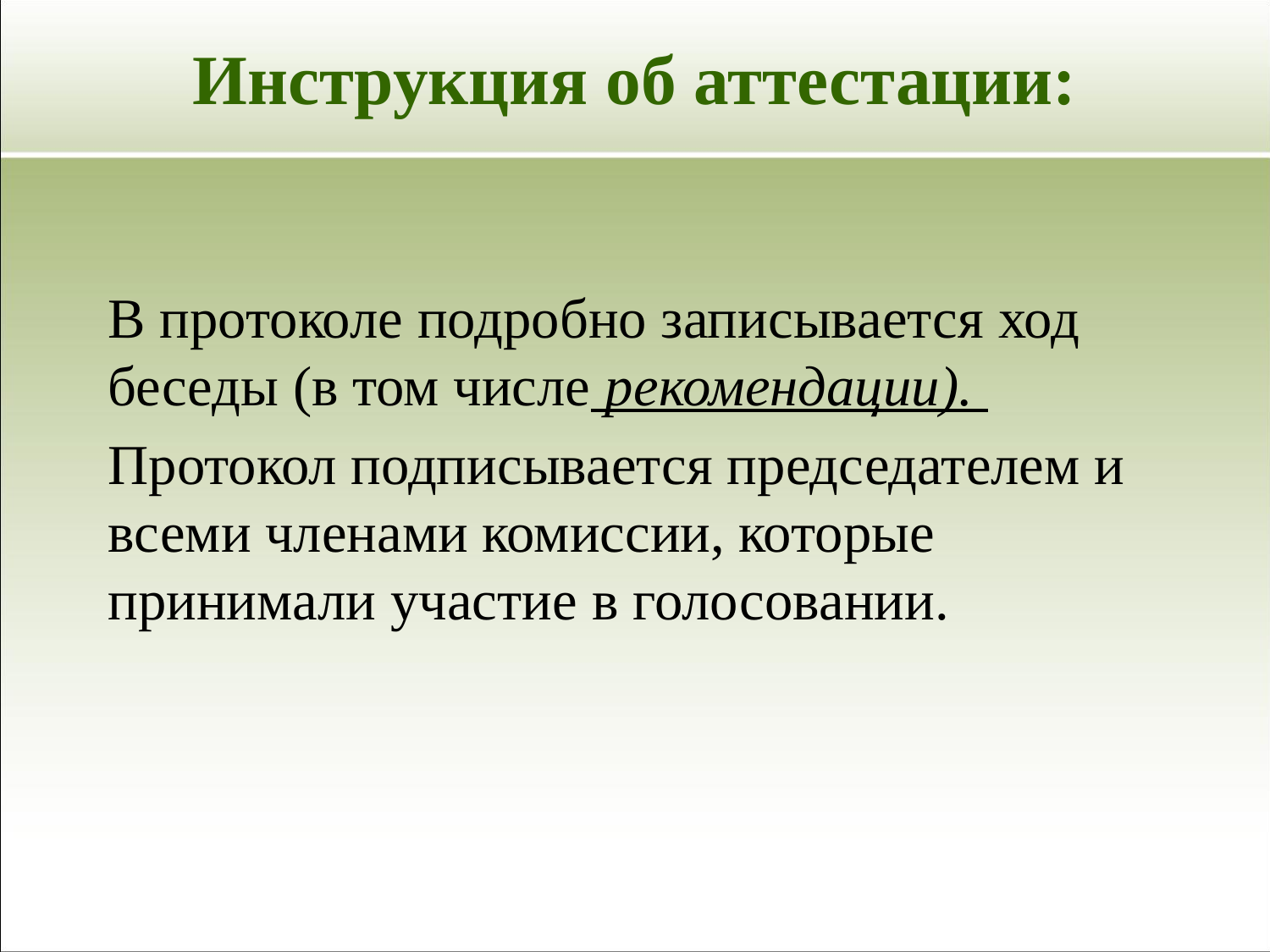

# Инструкция об аттестации:
В протоколе подробно записывается ход беседы (в том числе рекомендации).
Протокол подписывается председателем и всеми членами комиссии, которые принимали участие в голосовании.